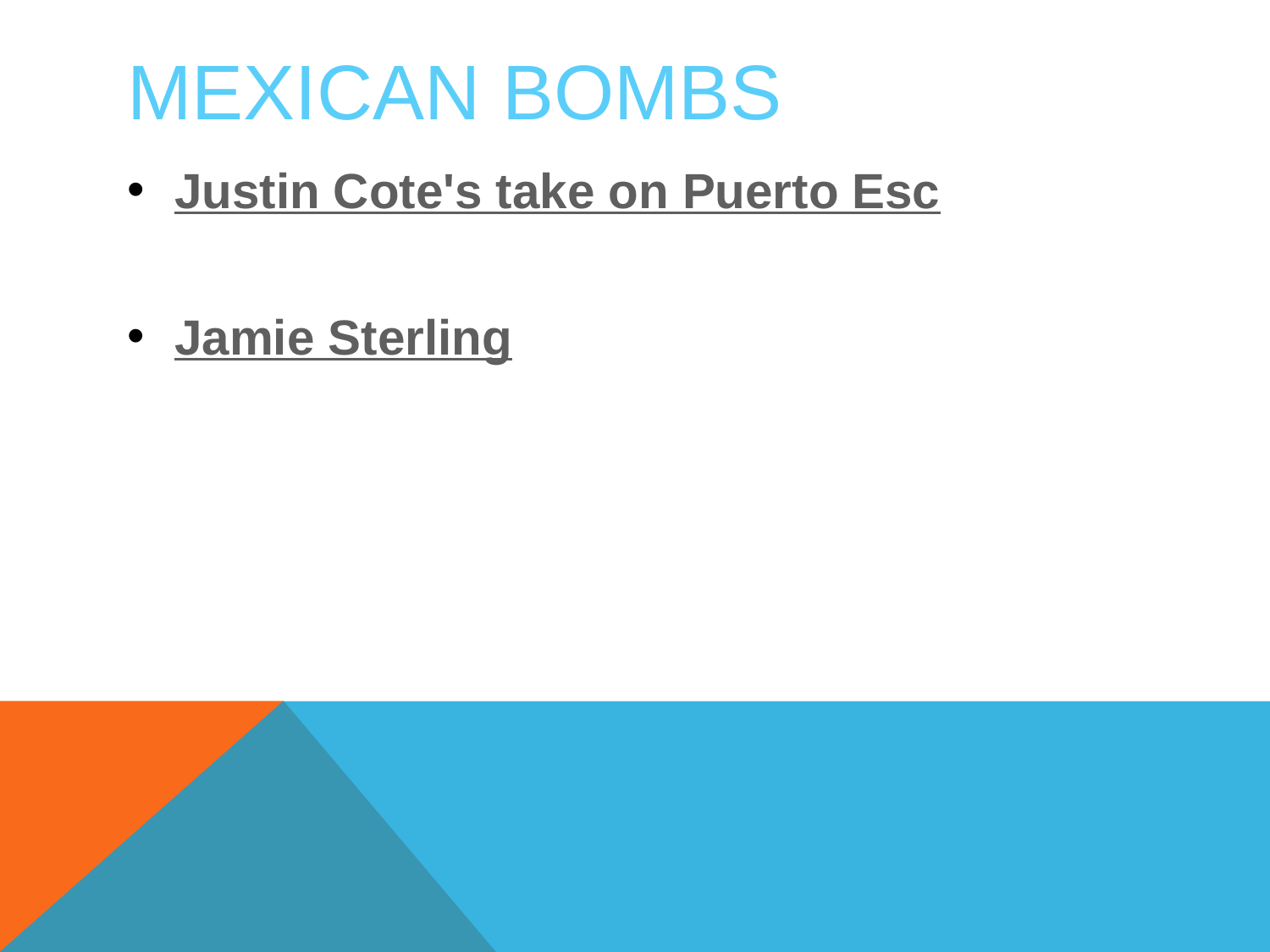

# Mexican bombs
Justin Cote's take on Puerto Esc

Jamie Sterling